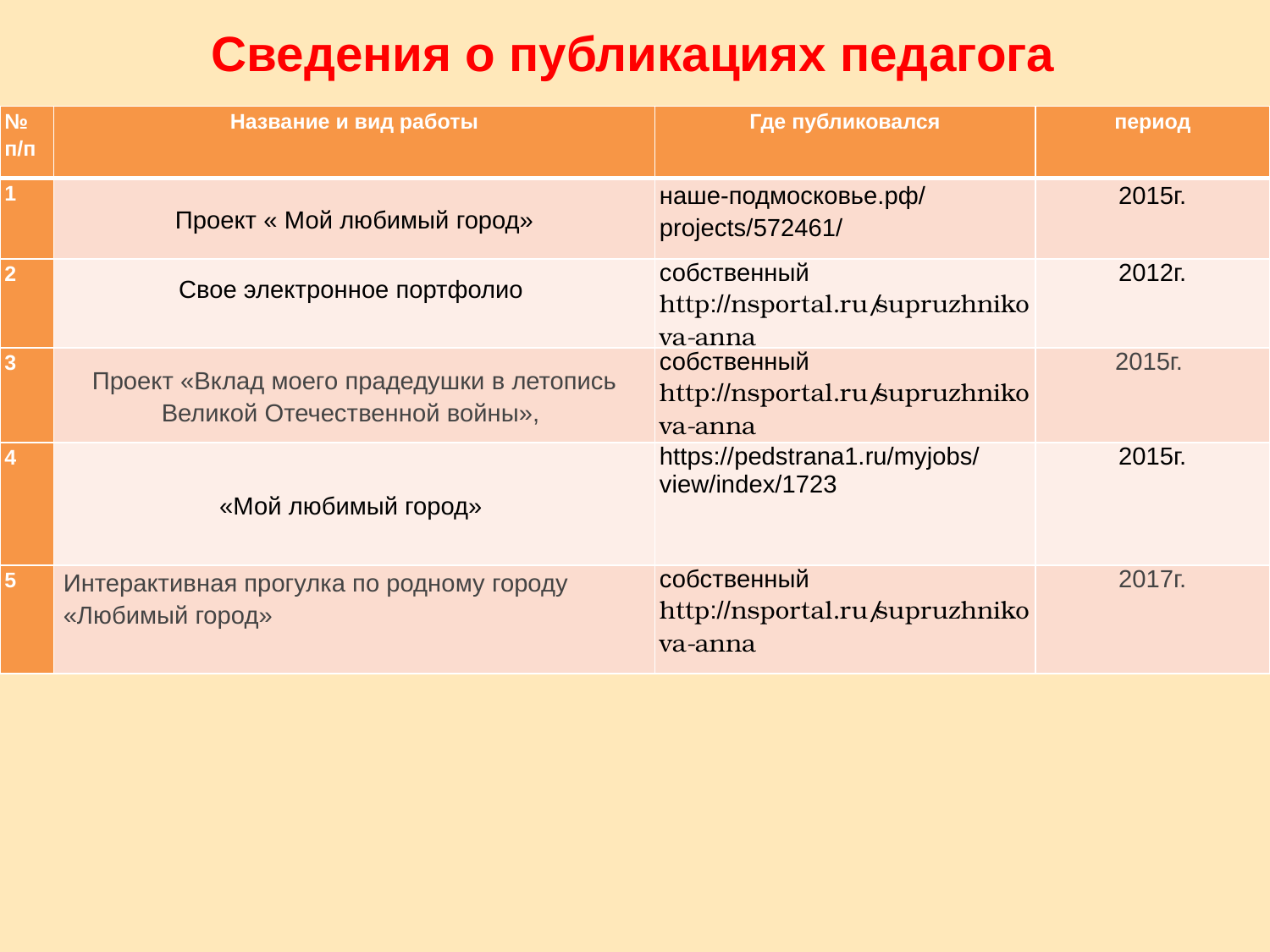

Сведения о публикациях педагога
| № п/п | Название и вид работы | Где публиковался | период |
| --- | --- | --- | --- |
| 1 | Проект « Мой любимый город» | наше-подмосковье.рф/projects/572461/ | 2015г. |
| 2 | Свое электронное портфолио | собственный http://nsportal.ru/supruzhnikova-anna | 2012г. |
| 3 | Проект «Вклад моего прадедушки в летопись Великой Отечественной войны», | собственный http://nsportal.ru/supruzhnikova-anna | 2015г. |
| 4 | «Мой любимый город» | https://pedstrana1.ru/myjobs/view/index/1723 | 2015г. |
| 5 | Интерактивная прогулка по родному городу «Любимый город» | собственный http://nsportal.ru/supruzhnikova-anna | 2017г. |